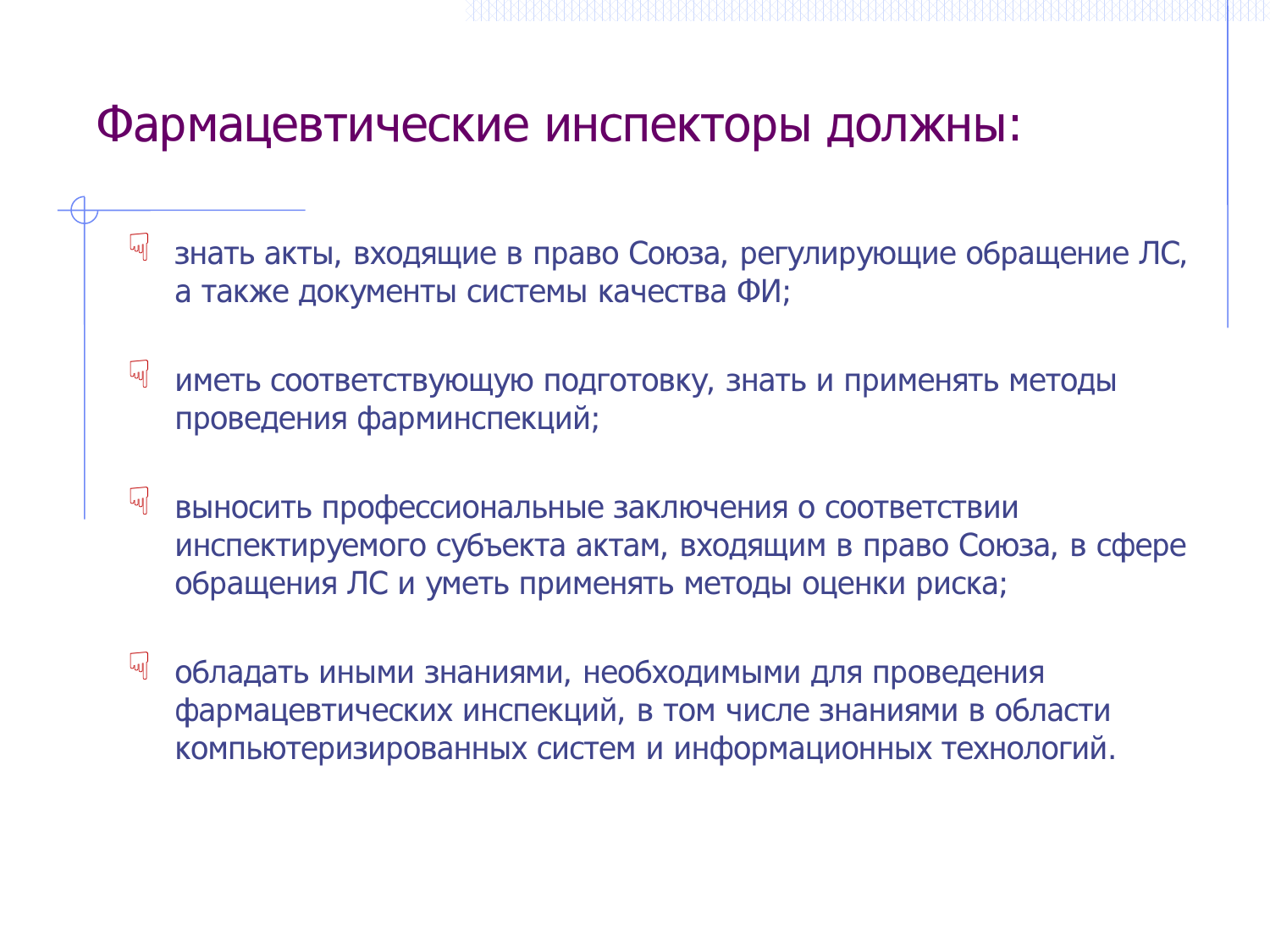

Фармацевтические инспекторы должны:
знать акты, входящие в право Союза, регулирующие обращение ЛС, а также документы системы качества ФИ;

иметь соответствующую подготовку, знать и применять методы проведения фарминспекций;

выносить профессиональные заключения о соответствии инспектируемого субъекта актам, входящим в право Союза, в сфере обращения ЛС и уметь применять методы оценки риска;

обладать иными знаниями, необходимыми для проведения фармацевтических инспекций, в том числе знаниями в области компьютеризированных систем и информационных технологий.